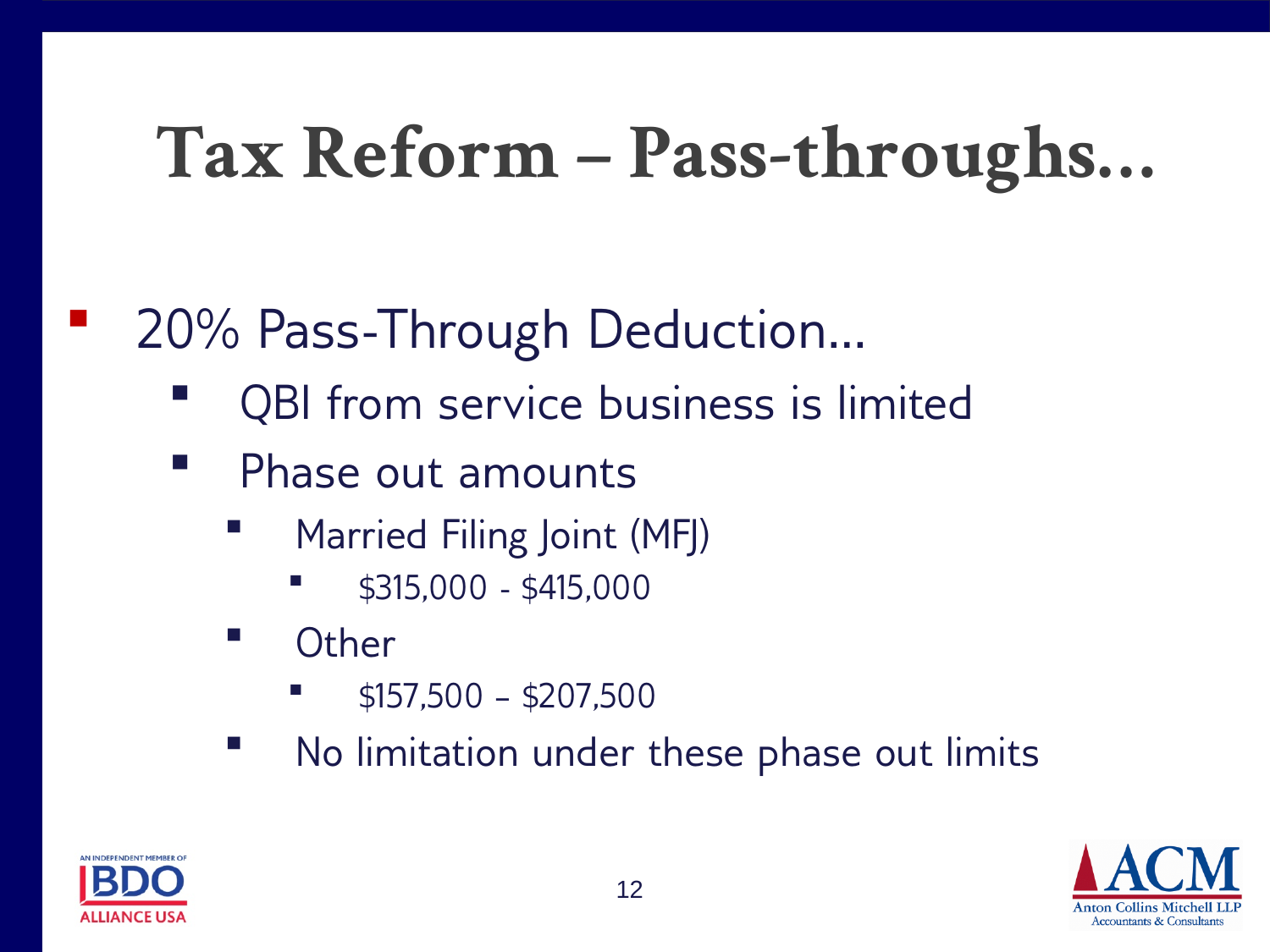

# Tax Reform – Pass-throughs…
20% Pass-Through Deduction…
QBI from service business is limited
Phase out amounts
Married Filing Joint (MFJ)
$315,000 - $415,000
Other
$157,500 – $207,500
No limitation under these phase out limits

12